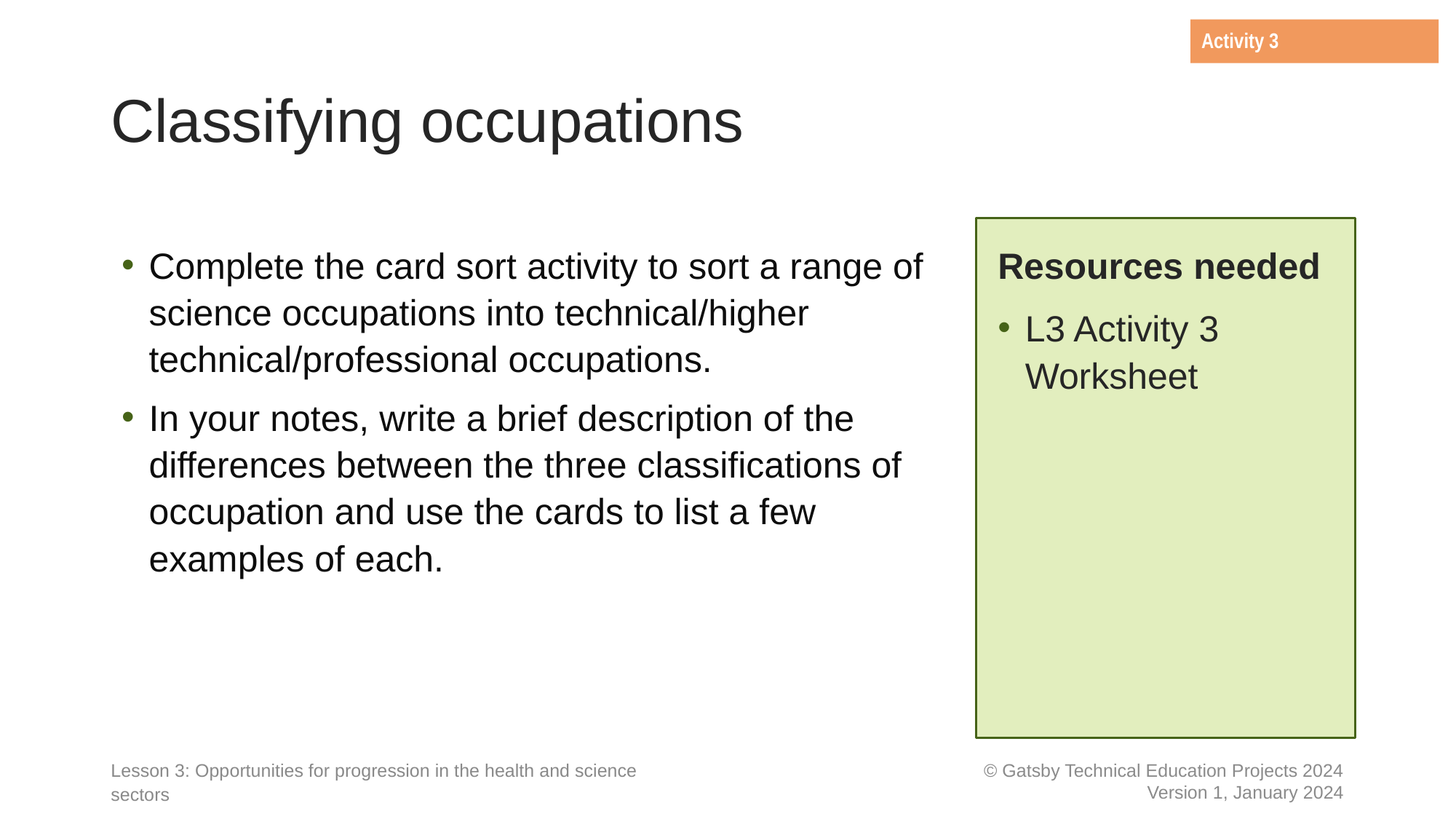

Activity 3
# Classifying occupations
Complete the card sort activity to sort a range of science occupations into technical/higher technical/professional occupations.
In your notes, write a brief description of the differences between the three classifications of occupation and use the cards to list a few examples of each.
Resources needed
L3 Activity 3 Worksheet
Lesson 3: Opportunities for progression in the health and science sectors